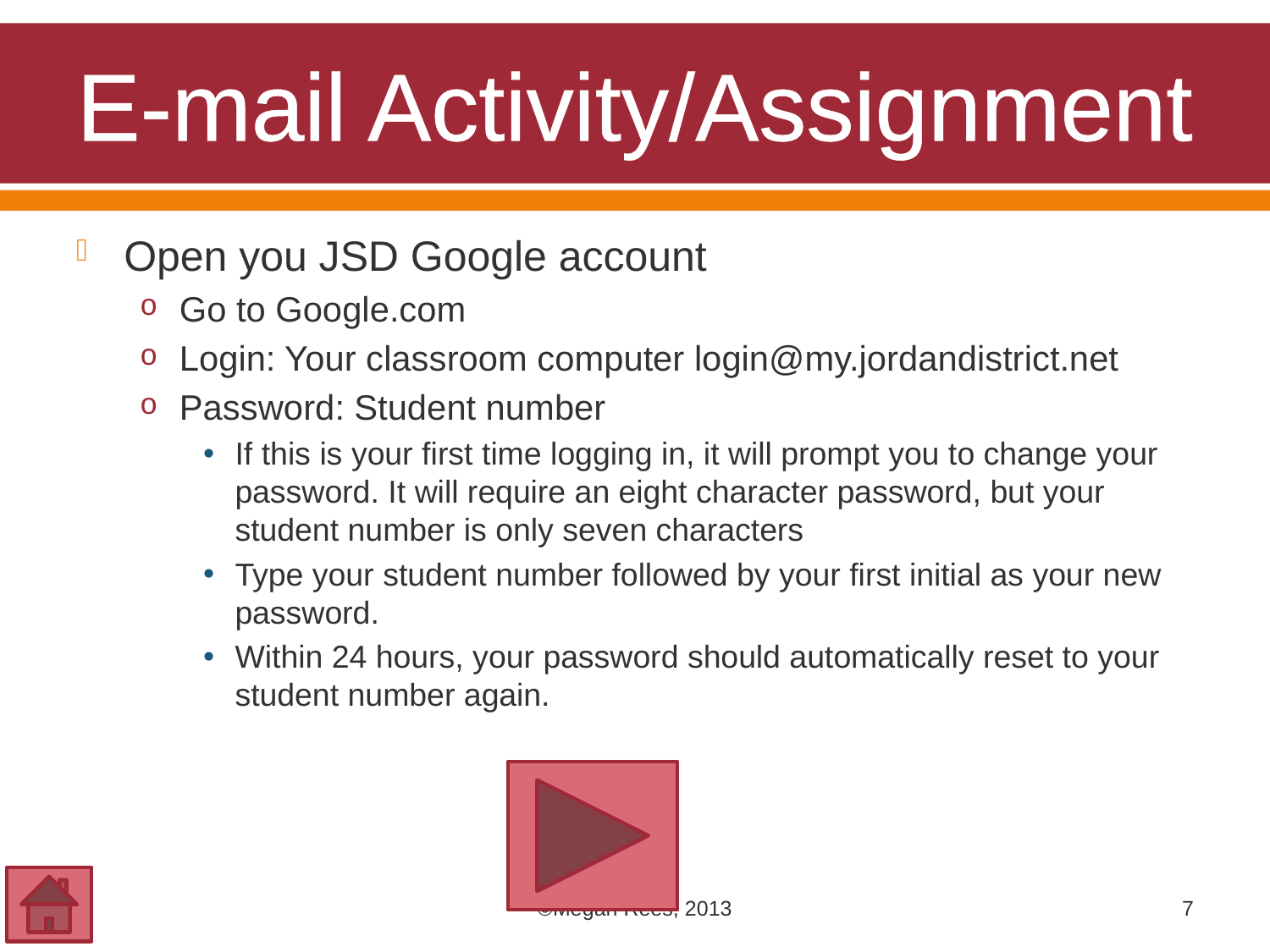

# E-mail Activity/Assignment
Open you JSD Google account
Go to Google.com
Login: Your classroom computer login@my.jordandistrict.net
Password: Student number
If this is your first time logging in, it will prompt you to change your password. It will require an eight character password, but your student number is only seven characters
Type your student number followed by your first initial as your new password.
Within 24 hours, your password should automatically reset to your student number again.

©Megan Rees, 2013
7